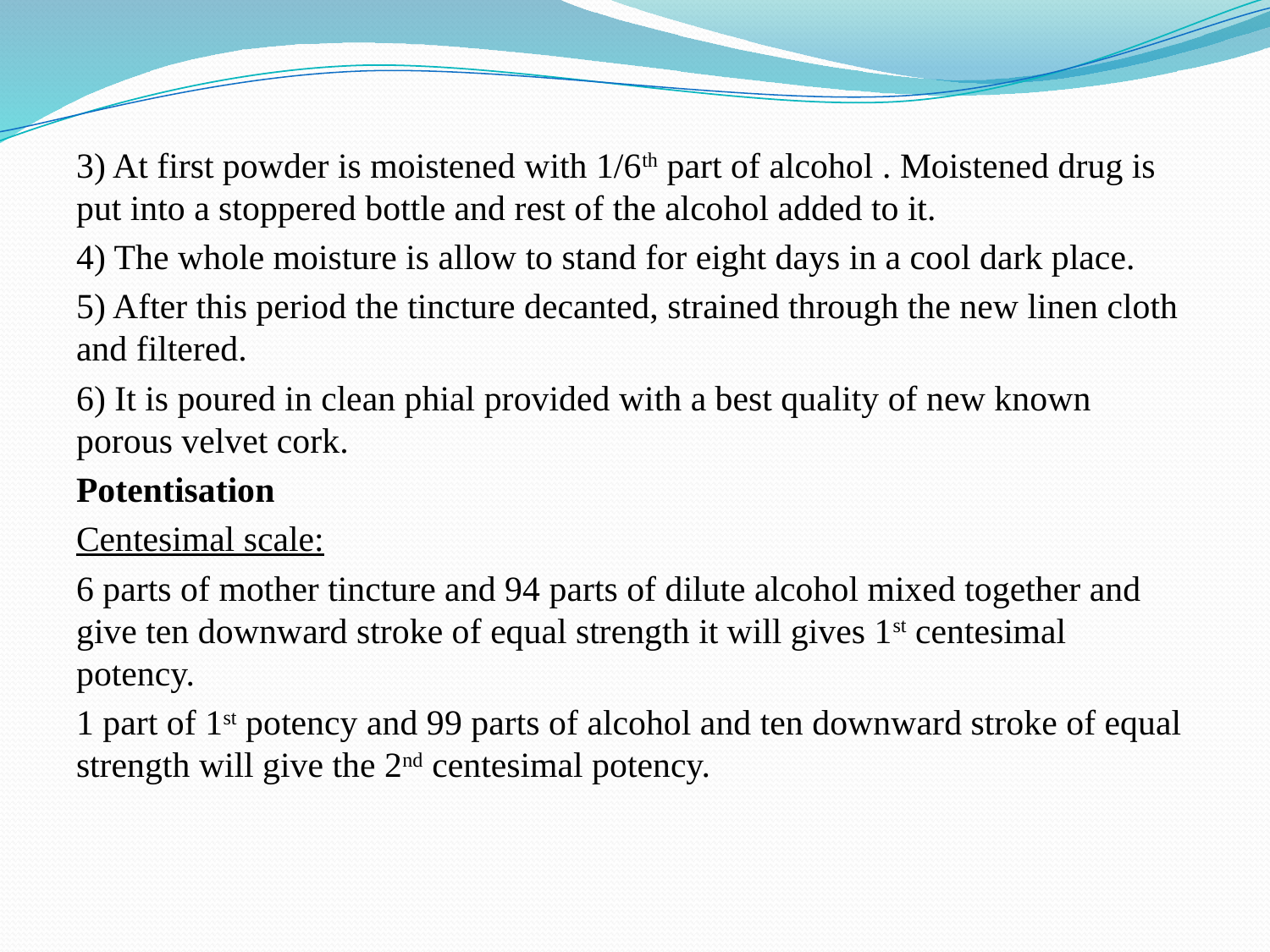

3) At first powder is moistened with 1/6th part of alcohol . Moistened drug is put into a stoppered bottle and rest of the alcohol added to it.
4) The whole moisture is allow to stand for eight days in a cool dark place.
5) After this period the tincture decanted, strained through the new linen cloth and filtered.
6) It is poured in clean phial provided with a best quality of new known porous velvet cork.
Potentisation
Centesimal scale:
6 parts of mother tincture and 94 parts of dilute alcohol mixed together and give ten downward stroke of equal strength it will gives 1st centesimal potency.
1 part of 1st potency and 99 parts of alcohol and ten downward stroke of equal strength will give the 2nd centesimal potency.